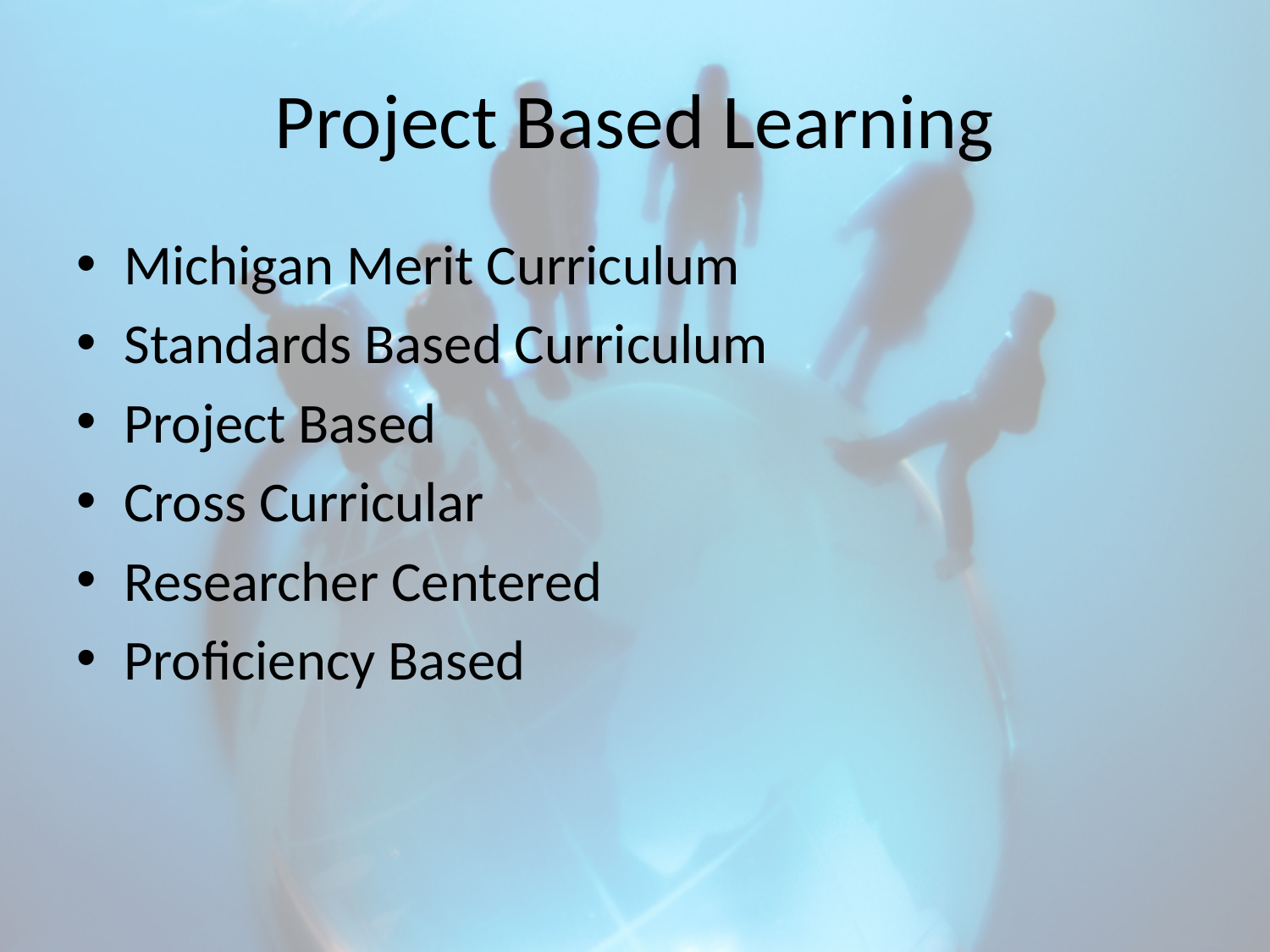

# Project Based Learning
Michigan Merit Curriculum
Standards Based Curriculum
Project Based
Cross Curricular
Researcher Centered
Proficiency Based